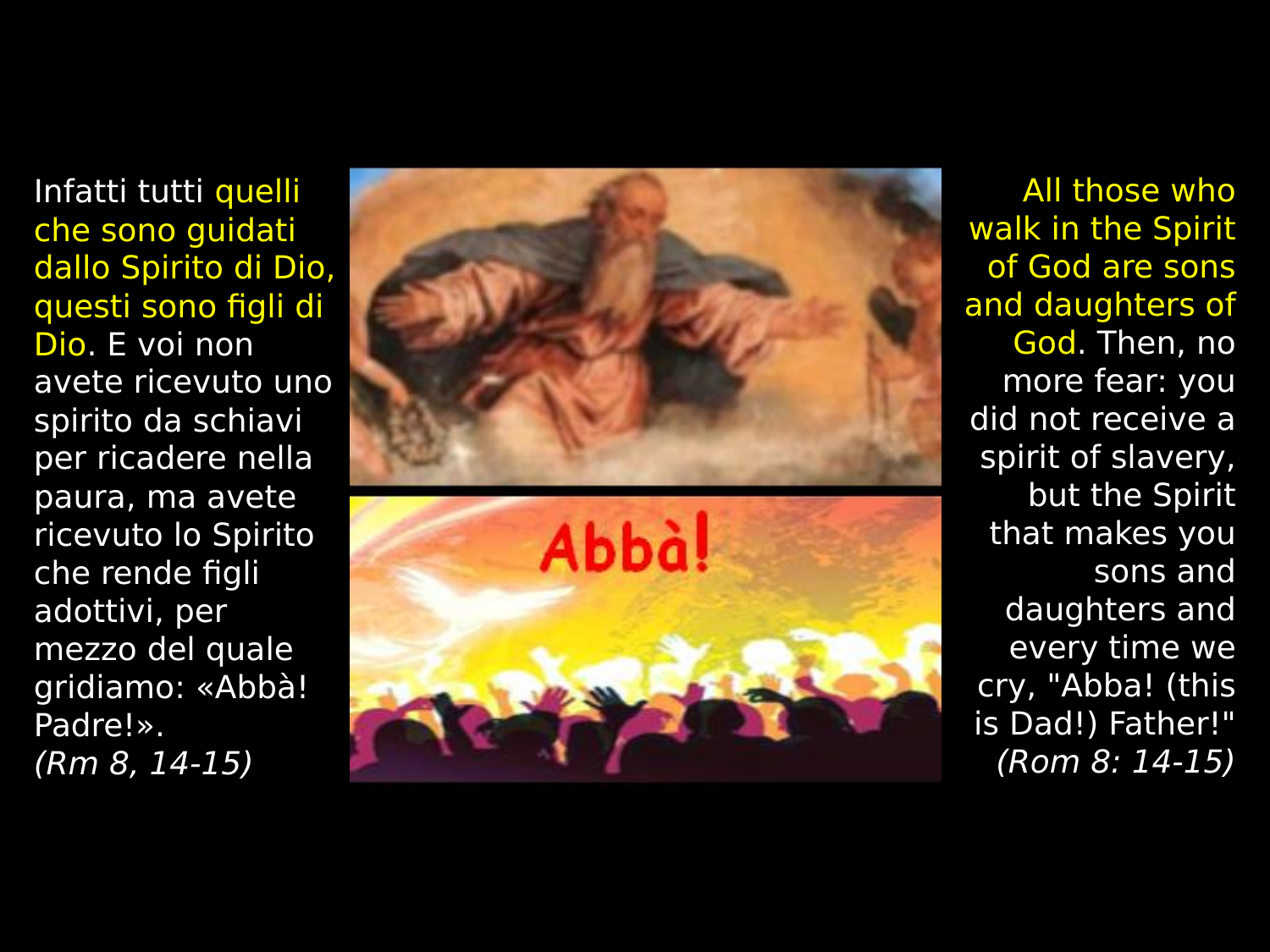

# Infatti tutti quelli che sono guidati dallo Spirito di Dio, questi sono figli di Dio. E voi non avete ricevuto uno spirito da schiavi per ricadere nella paura, ma avete ricevuto lo Spirito che rende figli adottivi, per mezzo del quale gridiamo: «Abbà! Padre!». (Rm 8, 14-15)
All those who walk in the Spirit of God are sons and daughters of God. Then, no more fear: you did not receive a spirit of slavery, but the Spirit that makes you sons and daughters and every time we cry, "Abba! (this is Dad!) Father!" (Rom 8: 14-15)